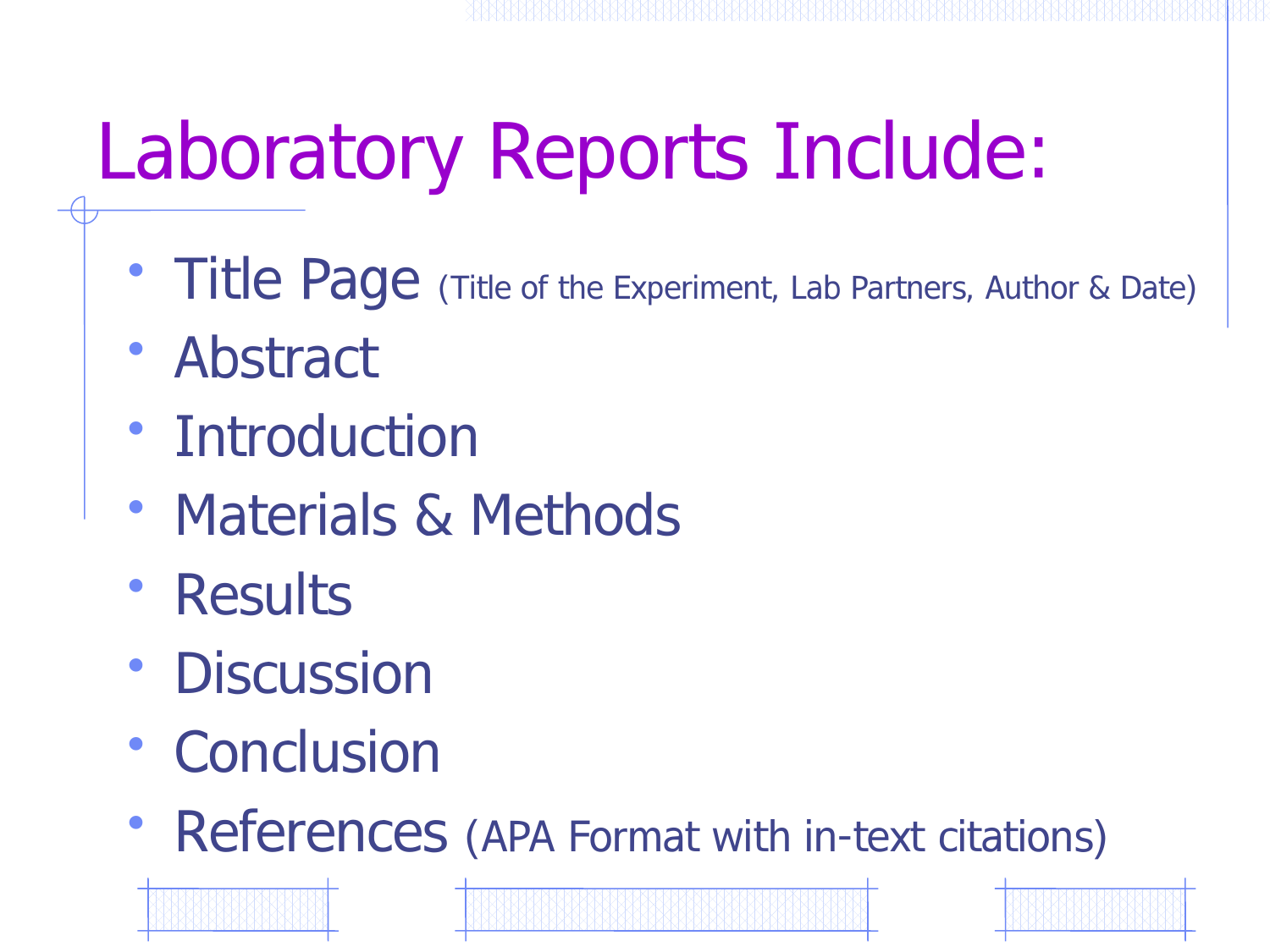

# Laboratory Reports Include:
Title Page (Title of the Experiment, Lab Partners, Author & Date)
Abstract
Introduction
Materials & Methods
Results
Discussion
Conclusion
References (APA Format with in-text citations)